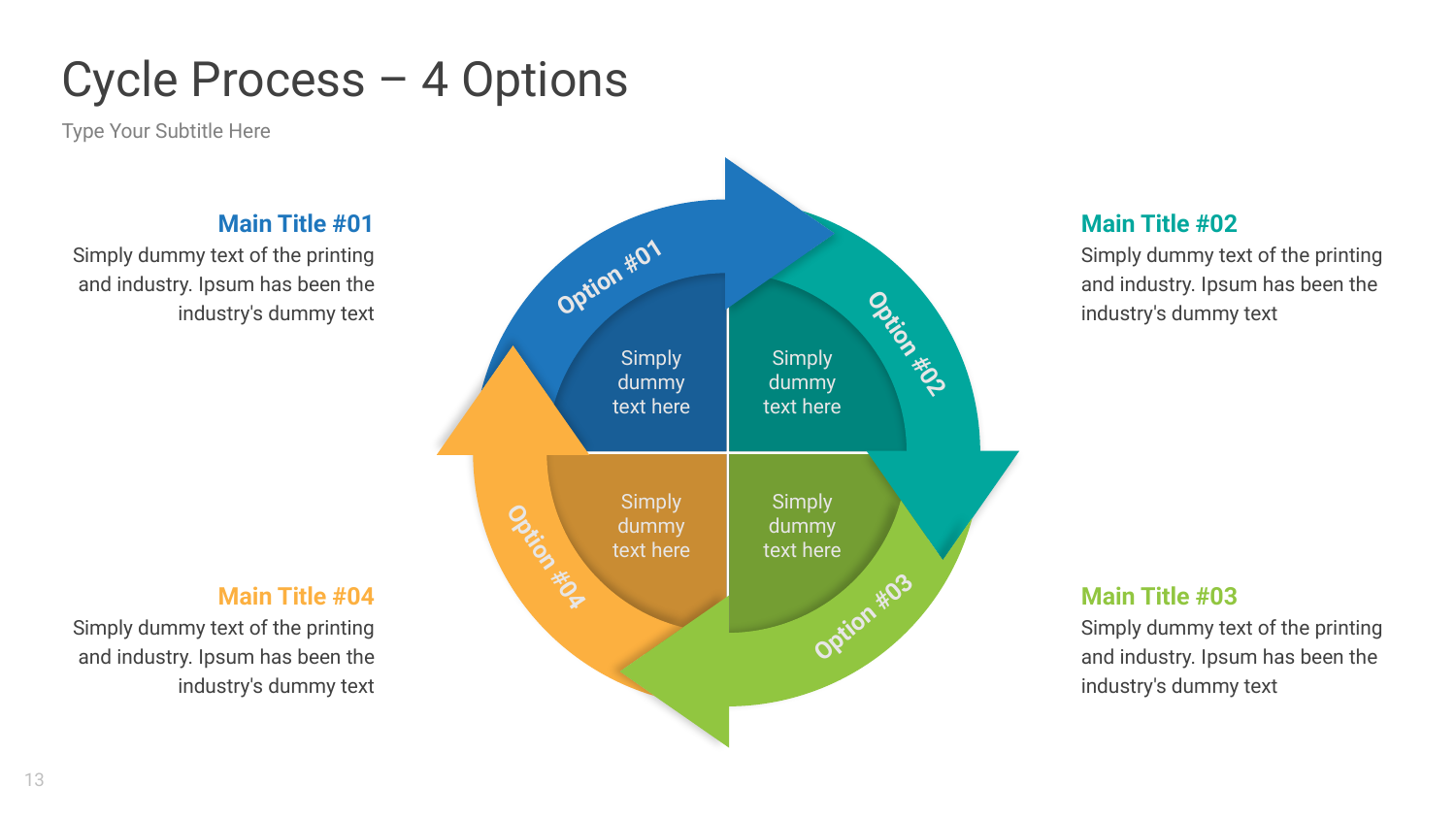

# Cycle Process – 4 Options
Type Your Subtitle Here

Main Title #01
Simply dummy text of the printing and industry. Ipsum has been the industry's dummy text
Main Title #02
Simply dummy text of the printing and industry. Ipsum has been the industry's dummy text

Option #01
Option #02
Simply dummy text here
Simply dummy text here

Simply dummy text here
Simply dummy text here

Option #04
Main Title #04
Simply dummy text of the printing and industry. Ipsum has been the industry's dummy text
Main Title #03
Simply dummy text of the printing and industry. Ipsum has been the industry's dummy text
Option #03